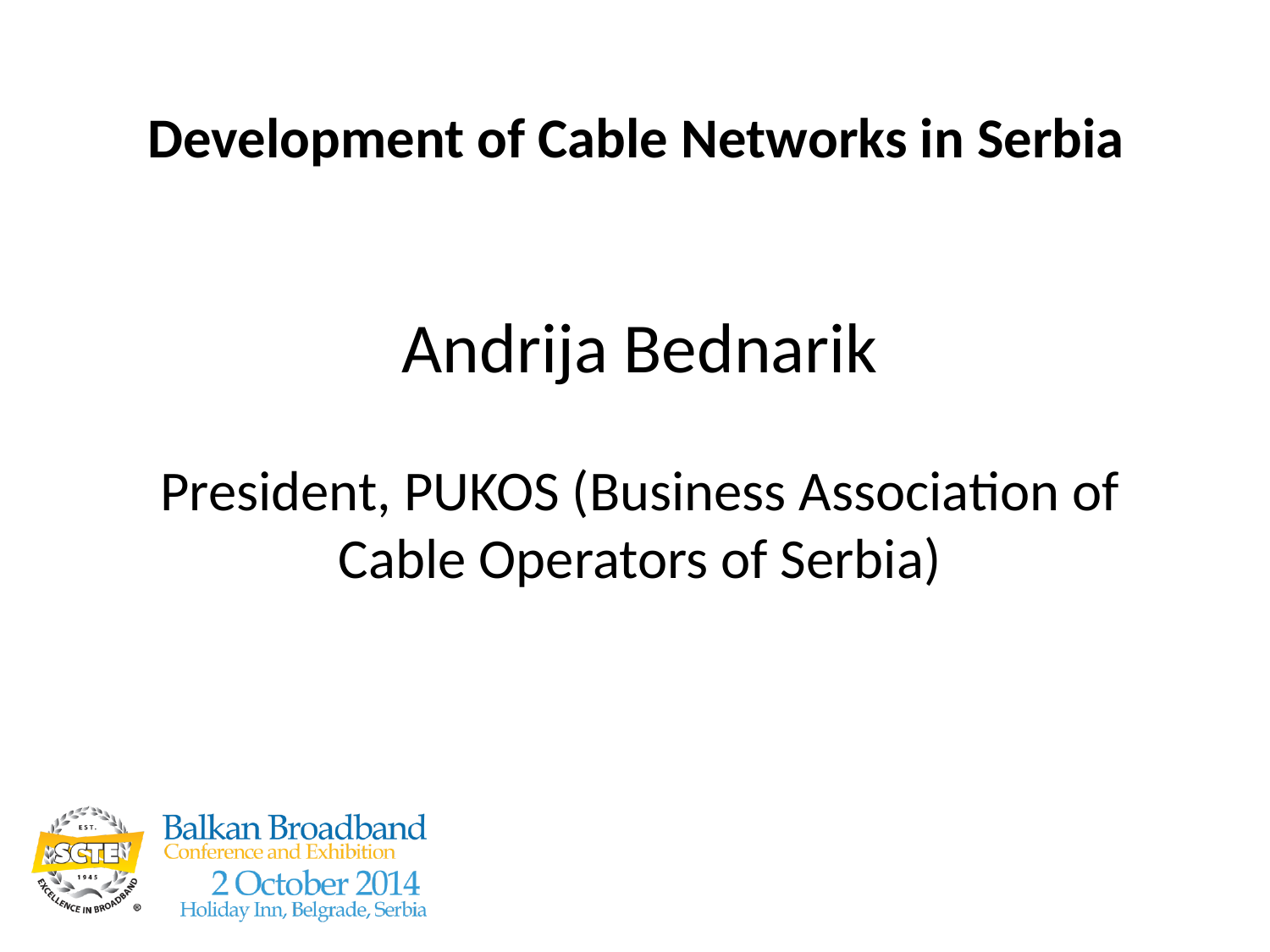

# Development of Cable Networks in Serbia

Andrija Bednarik

President, PUKOS (Business Association of Cable Operators of Serbia)